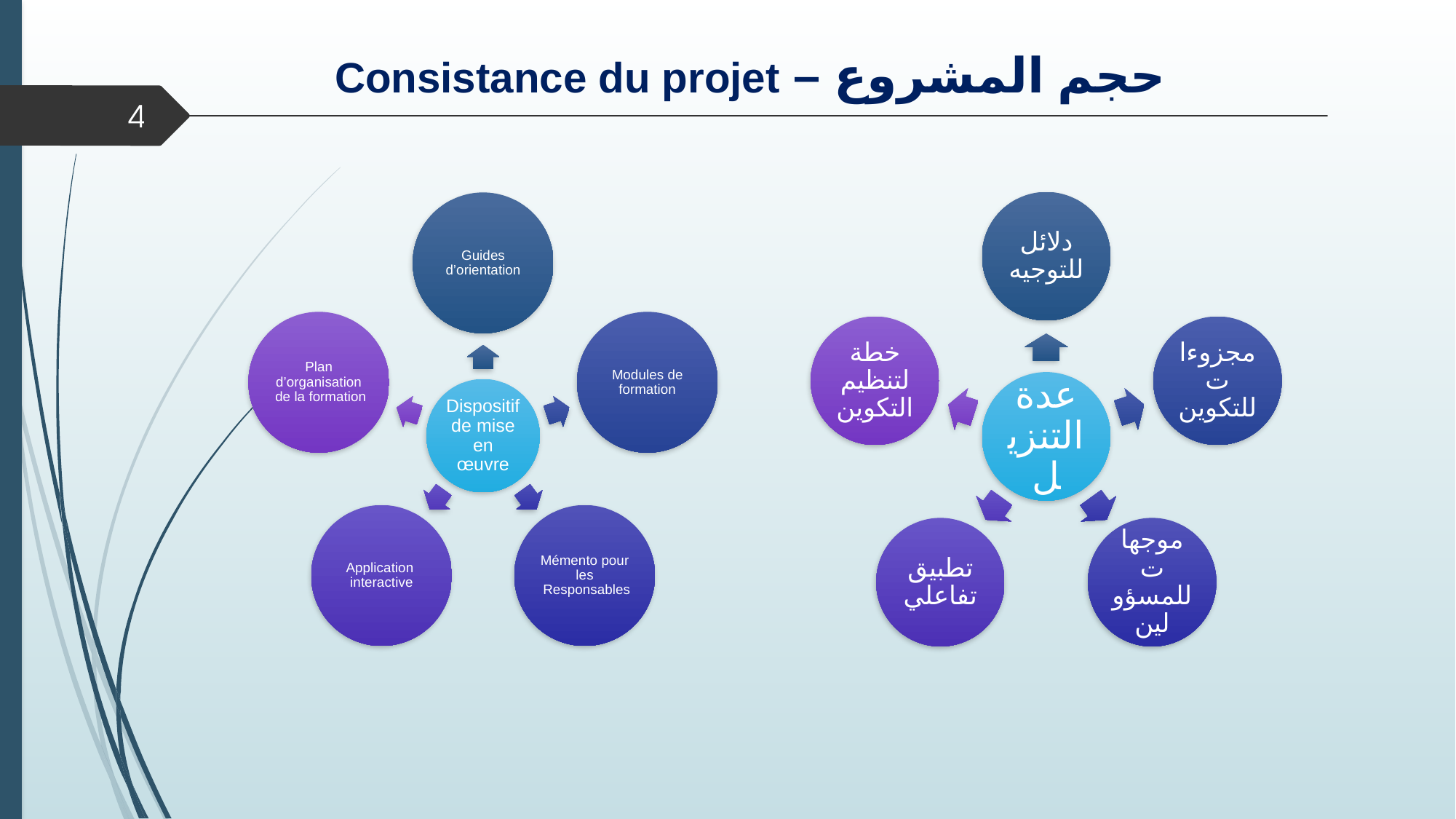

# حجم المشروع – Consistance du projet
4
Dispositif de mise en œuvre

Guides d’orientation

Modules de formation

Mémento pour les Responsables

Application  interactive

Plan d’organisation de la formation
عدة التنزيل

دلائل للتوجيه

مجزوءات للتكوين

موجهات للمسؤولين

تطبيق تفاعلي

خطة لتنظيم التكوين